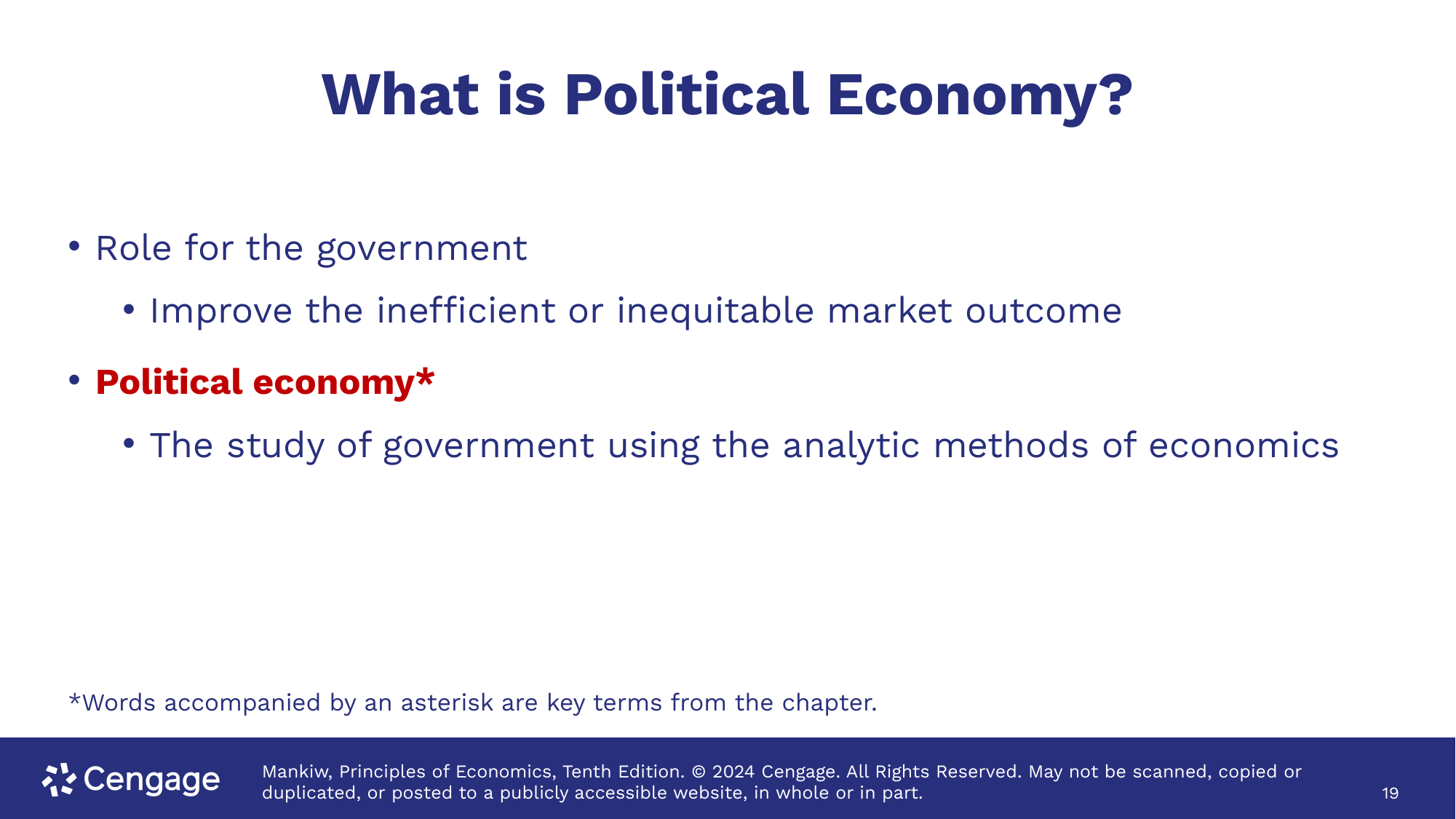

# What is Political Economy?
Role for the government
Improve the inefficient or inequitable market outcome
Political economy*
The study of government using the analytic methods of economics
*Words accompanied by an asterisk are key terms from the chapter.